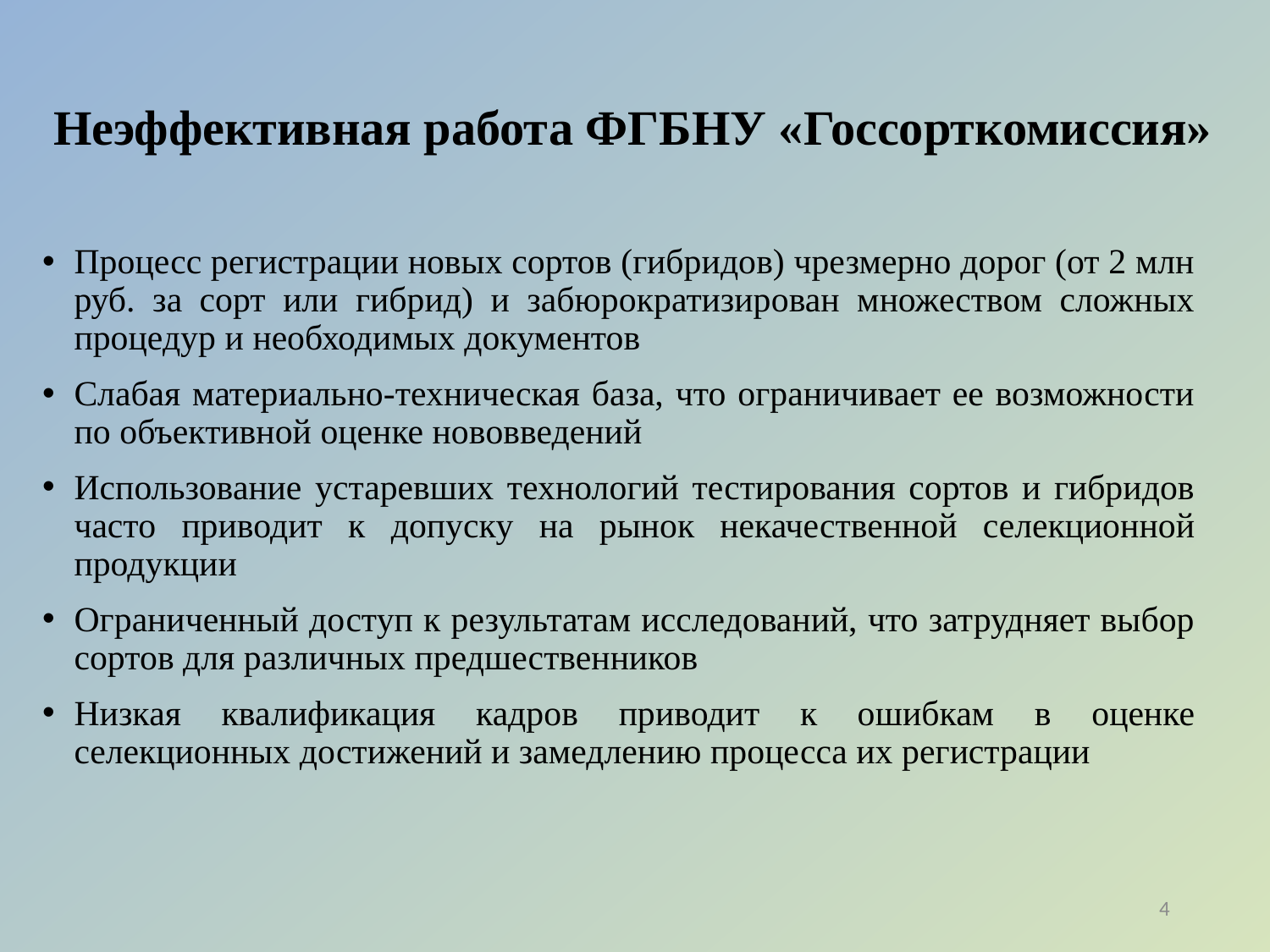

# Неэффективная работа ФГБНУ «Госсорткомиссия»
Процесс регистрации новых сортов (гибридов) чрезмерно дорог (от 2 млн руб. за сорт или гибрид) и забюрократизирован множеством сложных процедур и необходимых документов
Слабая материально-техническая база, что ограничивает ее возможности по объективной оценке нововведений
Использование устаревших технологий тестирования сортов и гибридов часто приводит к допуску на рынок некачественной селекционной продукции
Ограниченный доступ к результатам исследований, что затрудняет выбор сортов для различных предшественников
Низкая квалификация кадров приводит к ошибкам в оценке селекционных достижений и замедлению процесса их регистрации
4